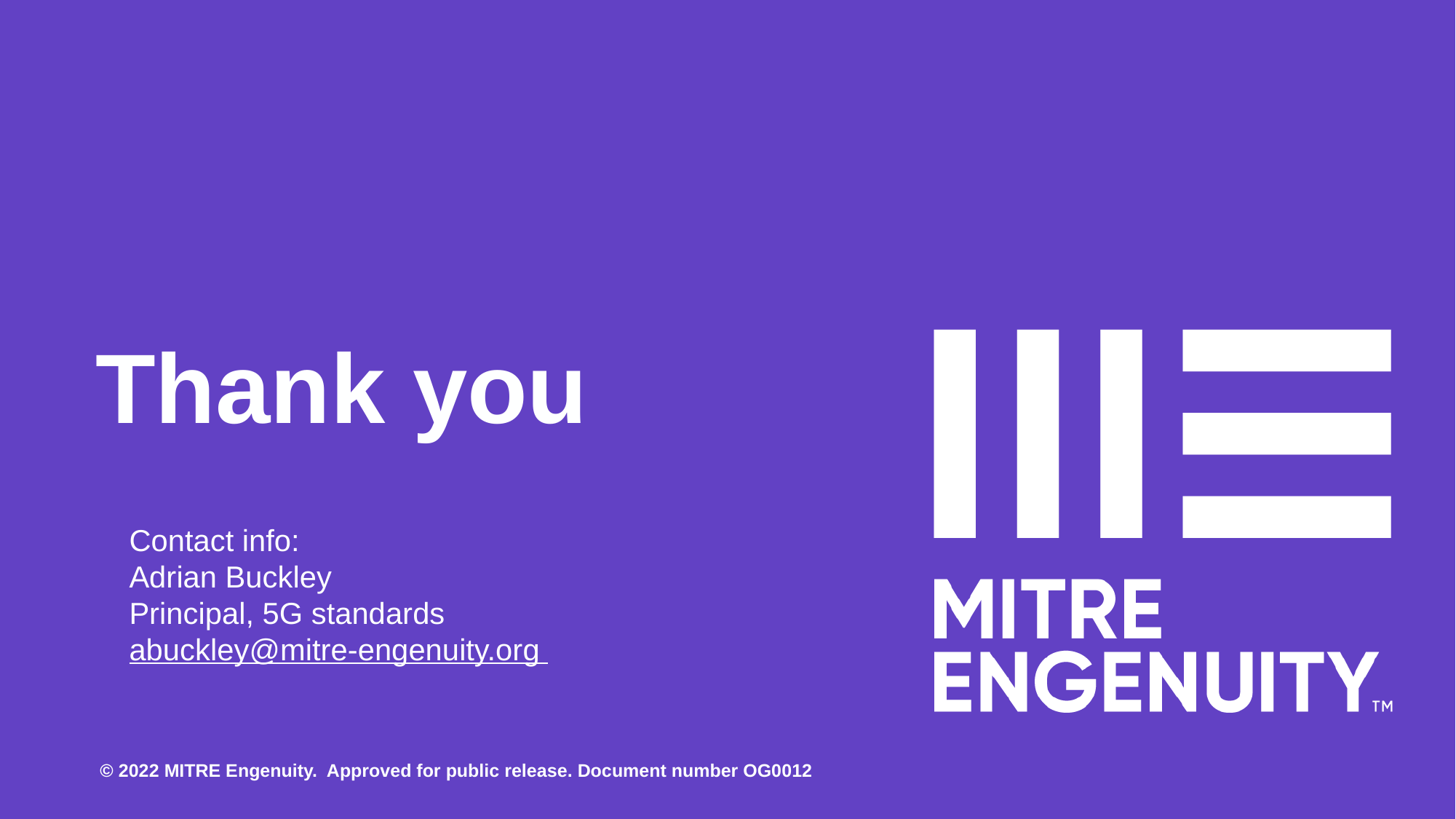

Thank you
Contact info:
Adrian Buckley
Principal, 5G standards
abuckley@mitre-engenuity.org

© 2022 MITRE Engenuity.  Approved for public release. Document number OG0012